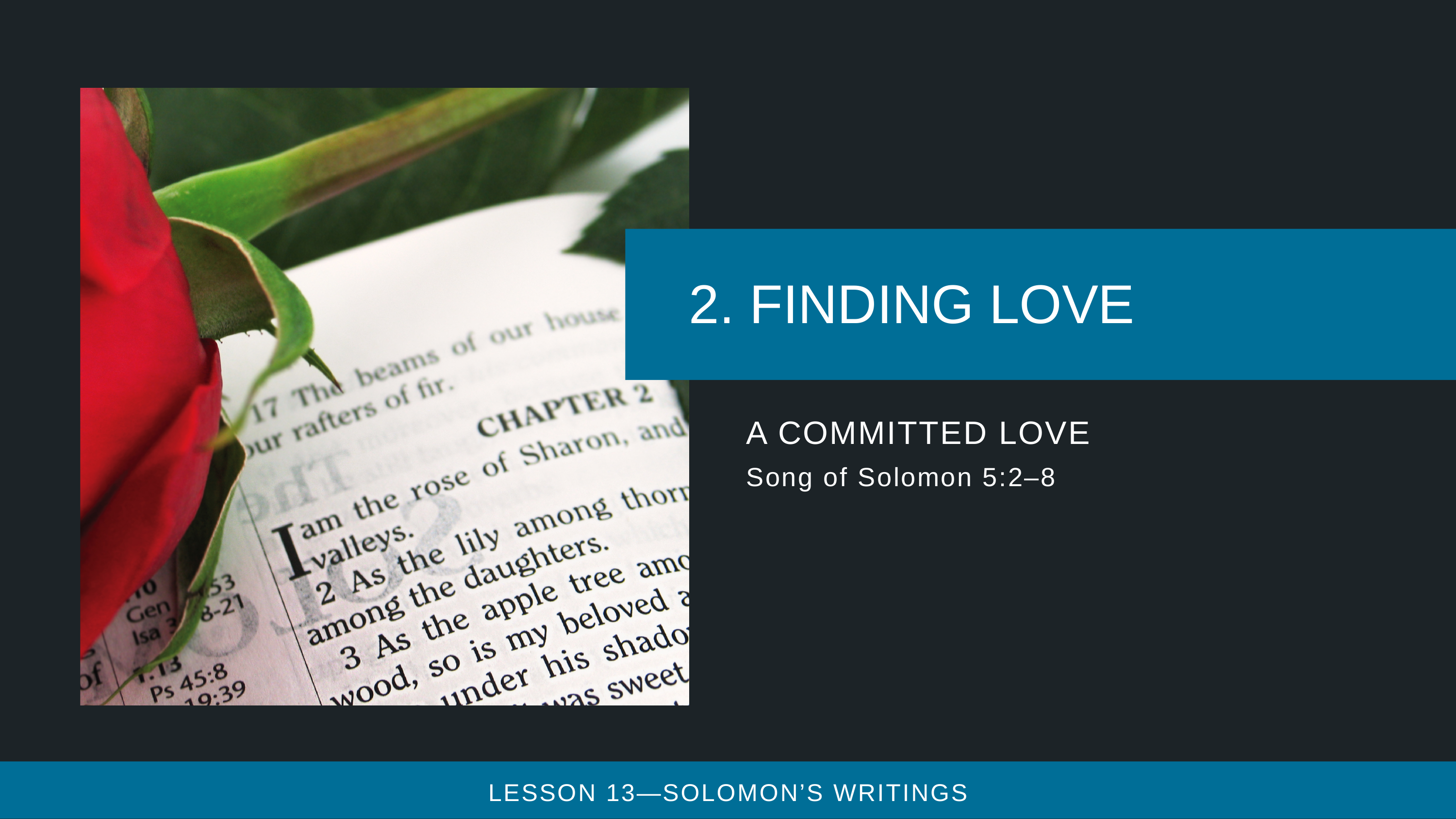

A COMMITTED LOVE
Song of Solomon 5:2–8